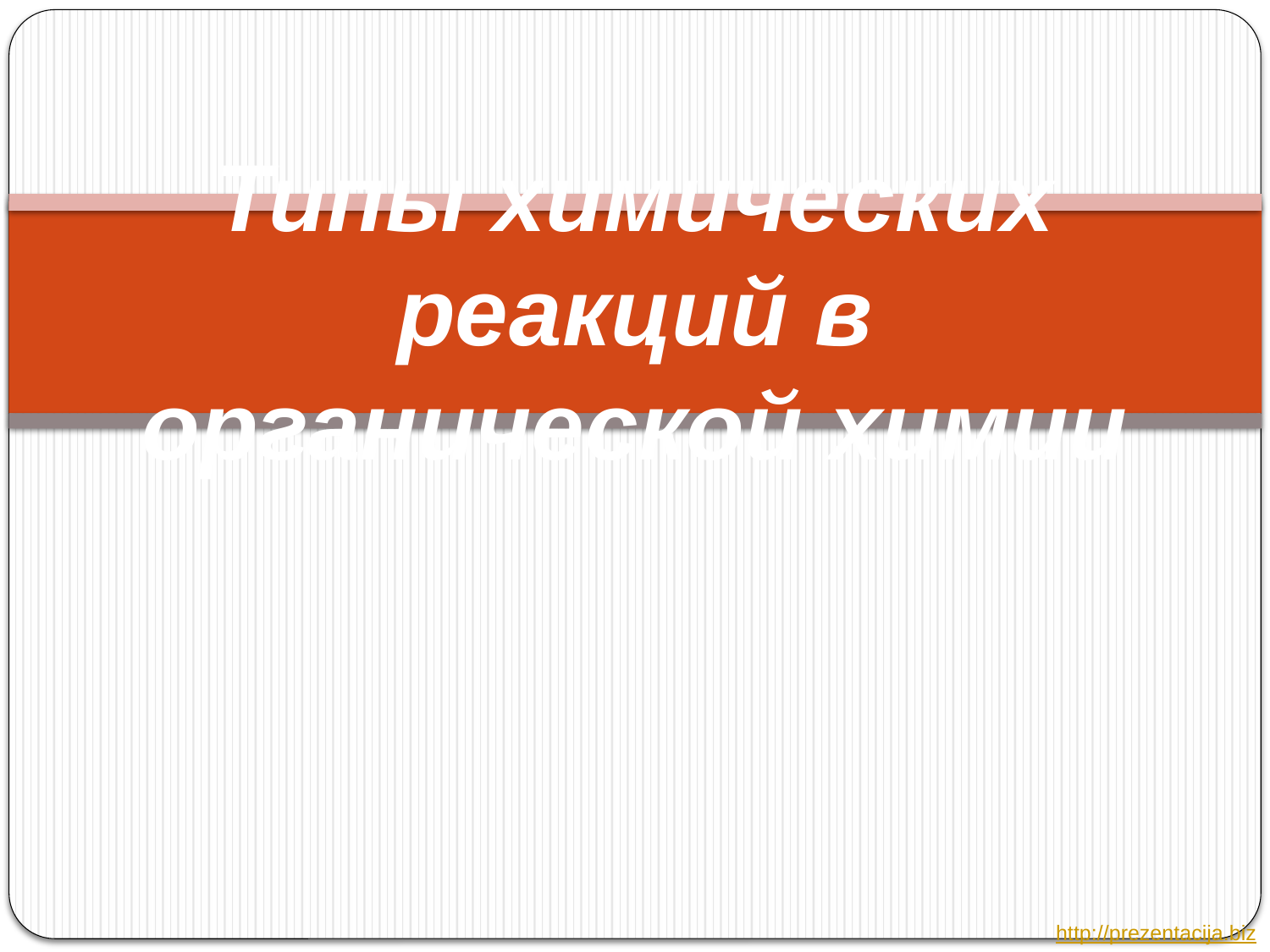

# Типы химических реакций в органической химии

http://prezentacija.biz